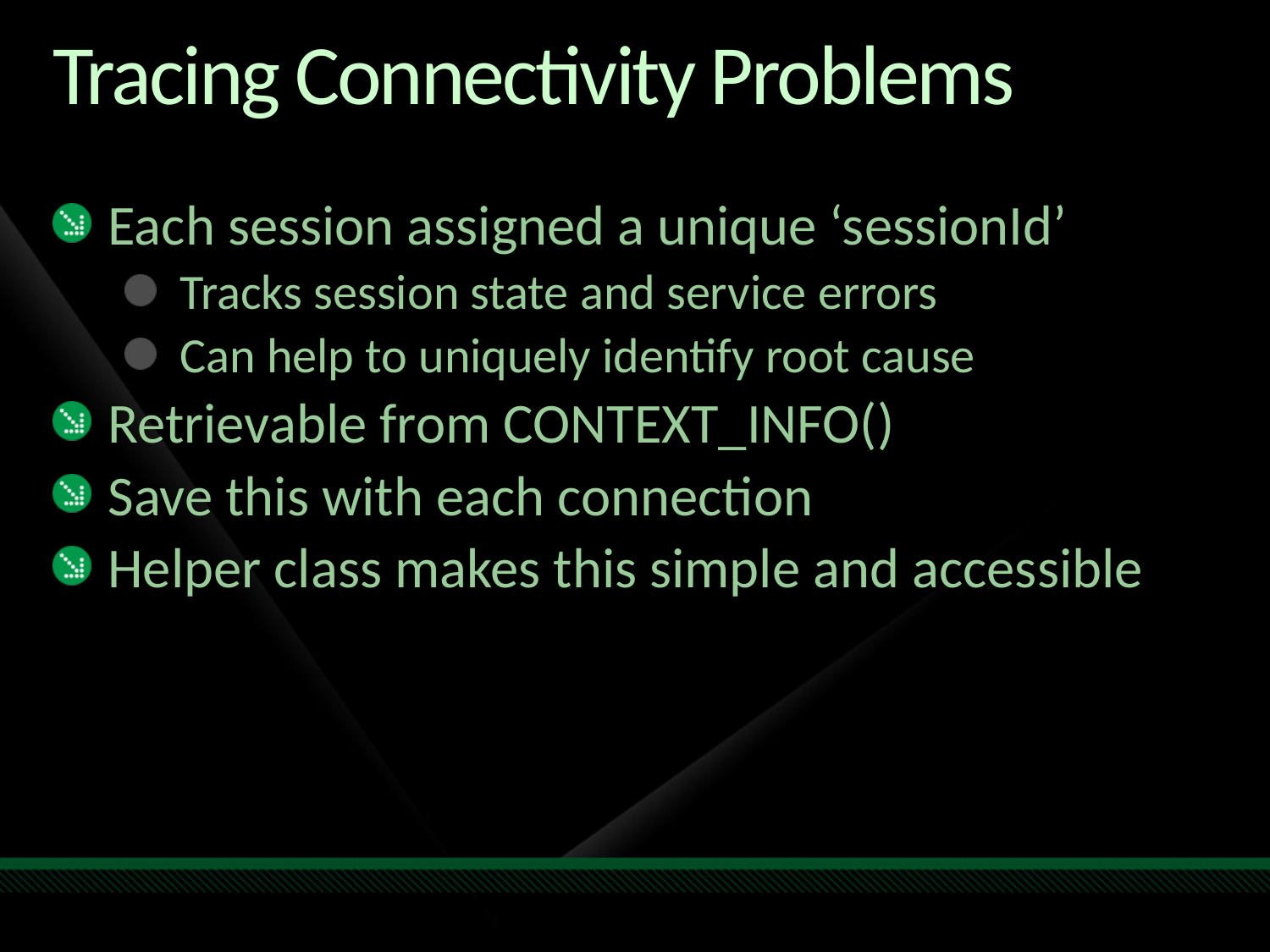

# Tracing Connectivity Problems
Each session assigned a unique ‘sessionId’
Tracks session state and service errors
Can help to uniquely identify root cause
Retrievable from CONTEXT_INFO()
Save this with each connection
Helper class makes this simple and accessible